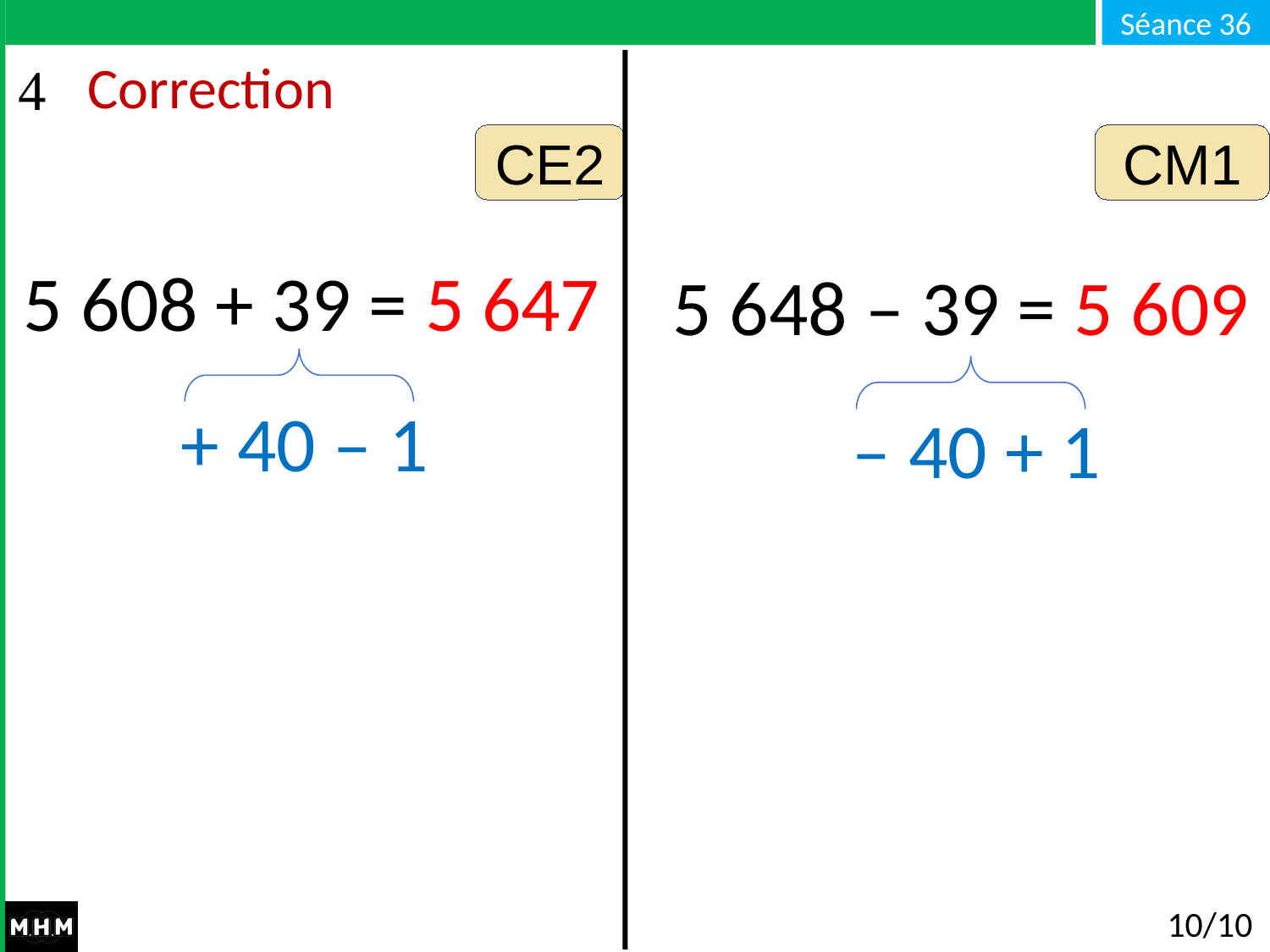

Correction
CE2
CM1
5 608 + 39 = 5 647
5 648 – 39 = 5 609

+ 40 – 1
– 40 + 1
# 10/10